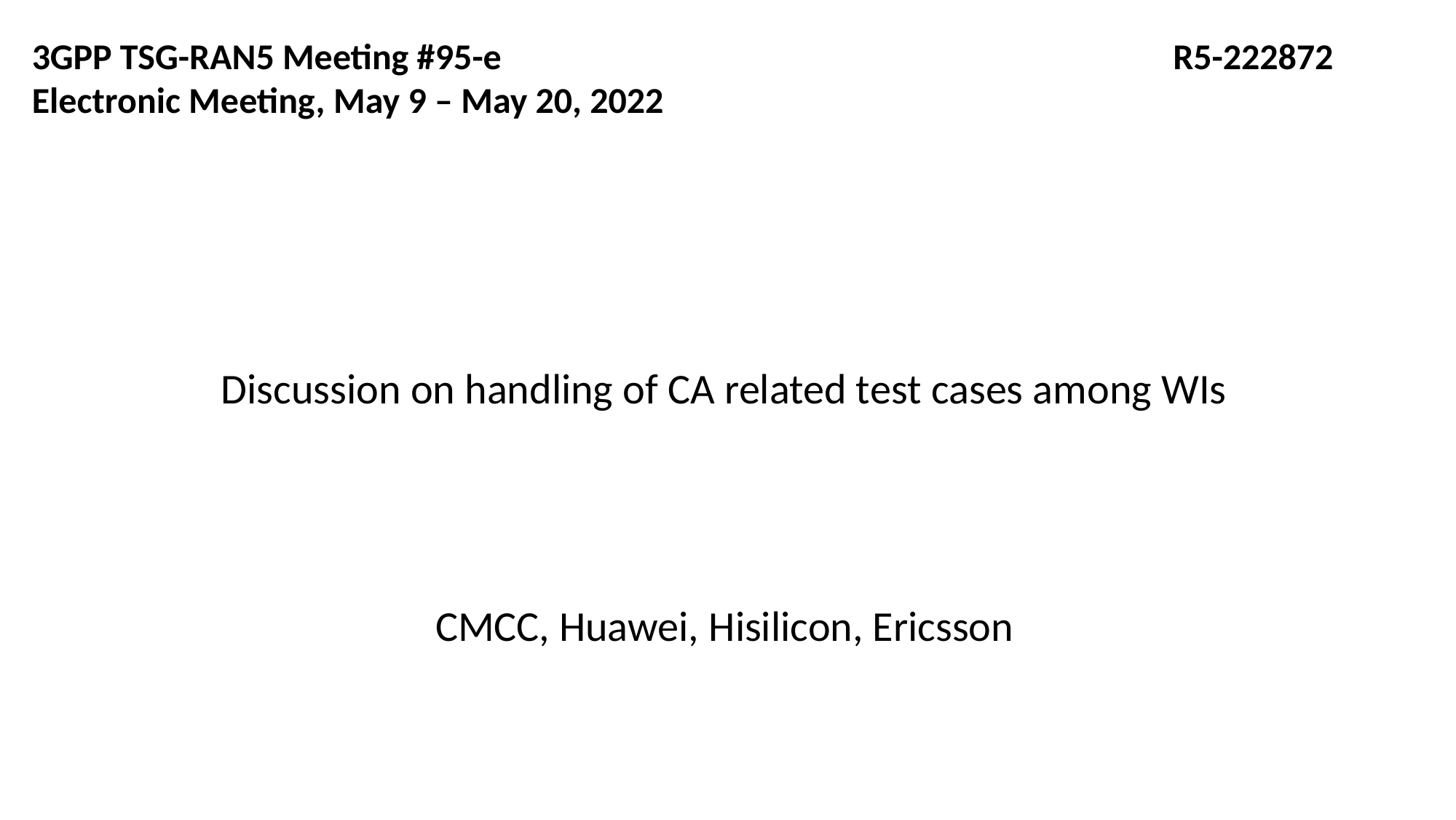

3GPP TSG-RAN5 Meeting #95-e 						      R5-222872
Electronic Meeting, May 9 – May 20, 2022
# Discussion on handling of CA related test cases among WIs
CMCC, Huawei, Hisilicon, Ericsson